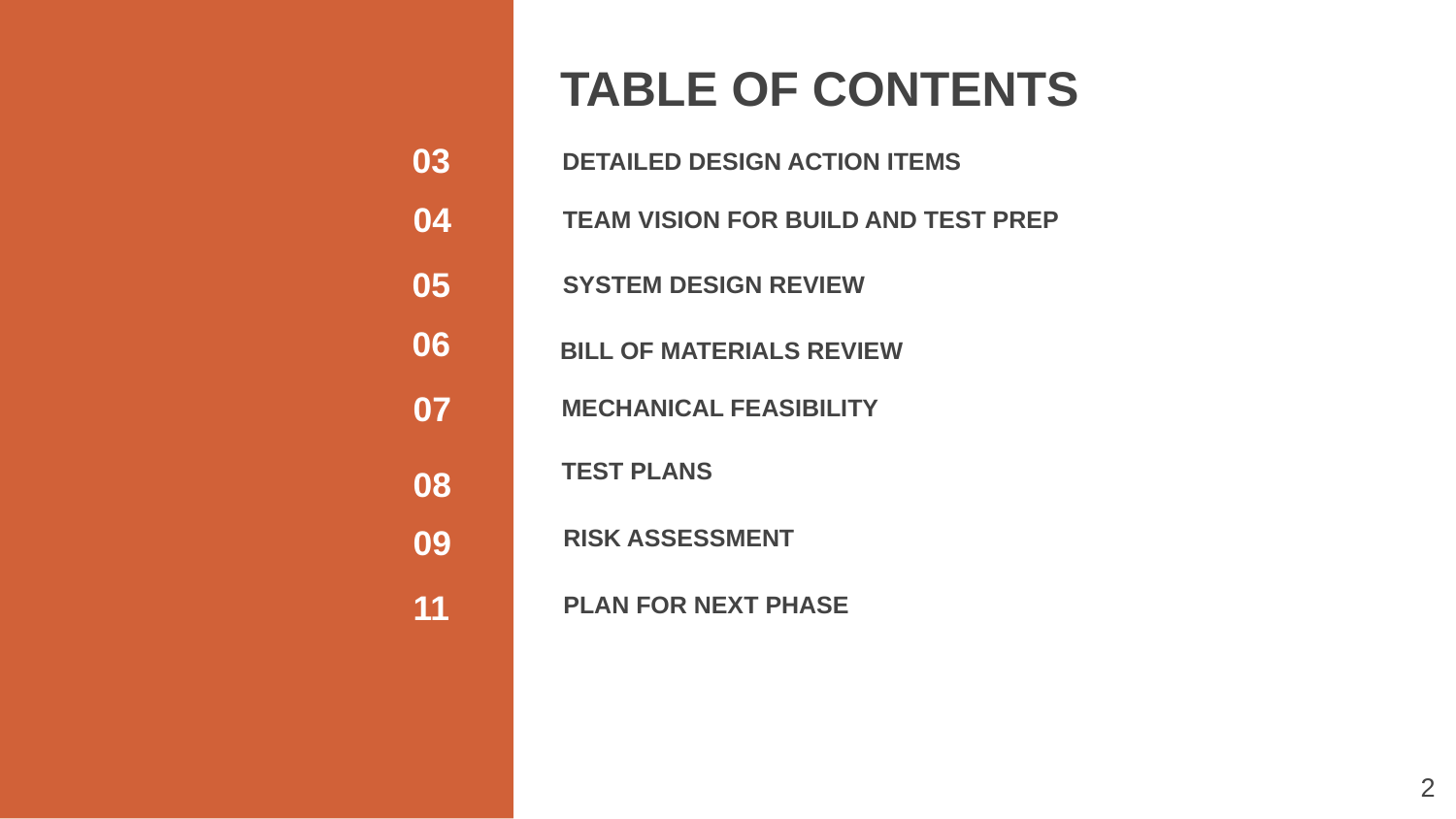

TABLE OF CONTENTS
03
# DETAILED DESIGN ACTION ITEMS

04
TEAM VISION FOR BUILD AND TEST PREP
05
SYSTEM DESIGN REVIEW
06
BILL OF MATERIALS REVIEW
MECHANICAL FEASIBILITY
07
TEST PLANS
08
RISK ASSESSMENT
09
PLAN FOR NEXT PHASE
11
2